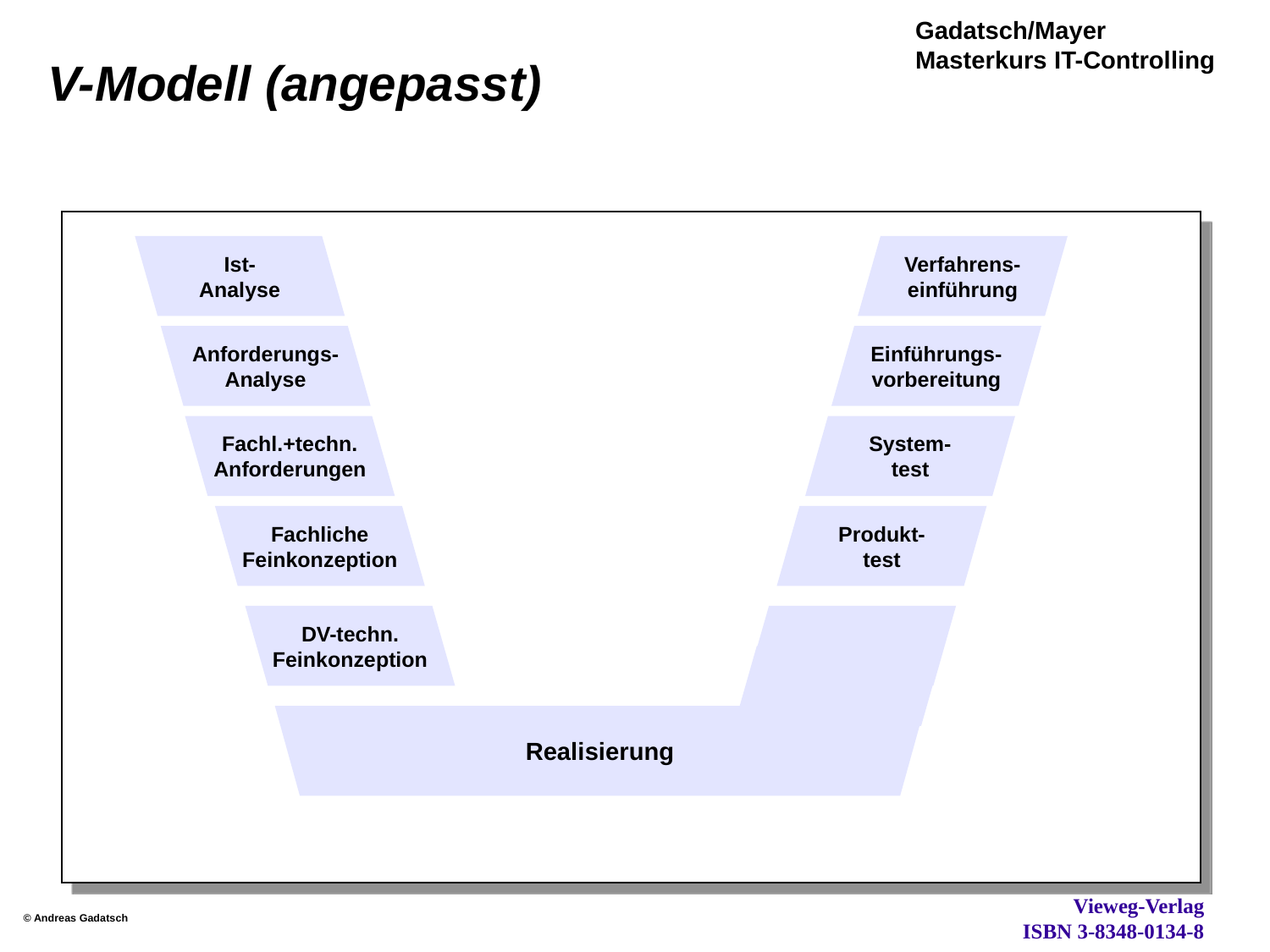

# V-Modell (angepasst)
Ist-
Analyse
Verfahrens-
einführung
Anforderungs-
Analyse
Einführungs-
vorbereitung
Fachl.+techn.
Anforderungen
System-
test
Fachliche
Feinkonzeption
Produkt-
test
DV-techn.
Feinkonzeption

Realisierung